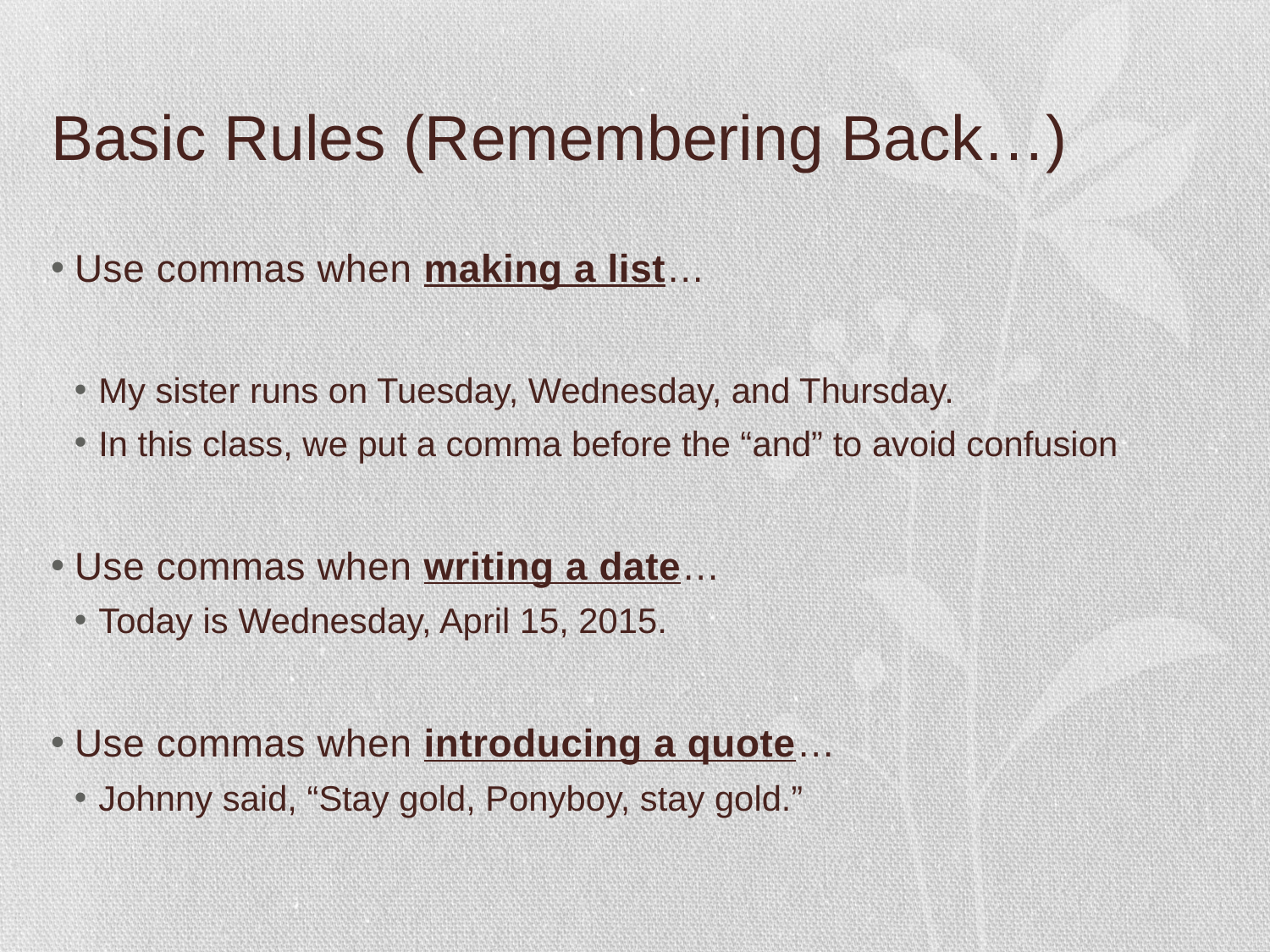

# Basic Rules (Remembering Back…)

Use commas when making a list…

My sister runs on Tuesday, Wednesday, and Thursday.
In this class, we put a comma before the “and” to avoid confusion

Use commas when writing a date…
Today is Wednesday, April 15, 2015.

Use commas when introducing a quote…
Johnny said, “Stay gold, Ponyboy, stay gold.”